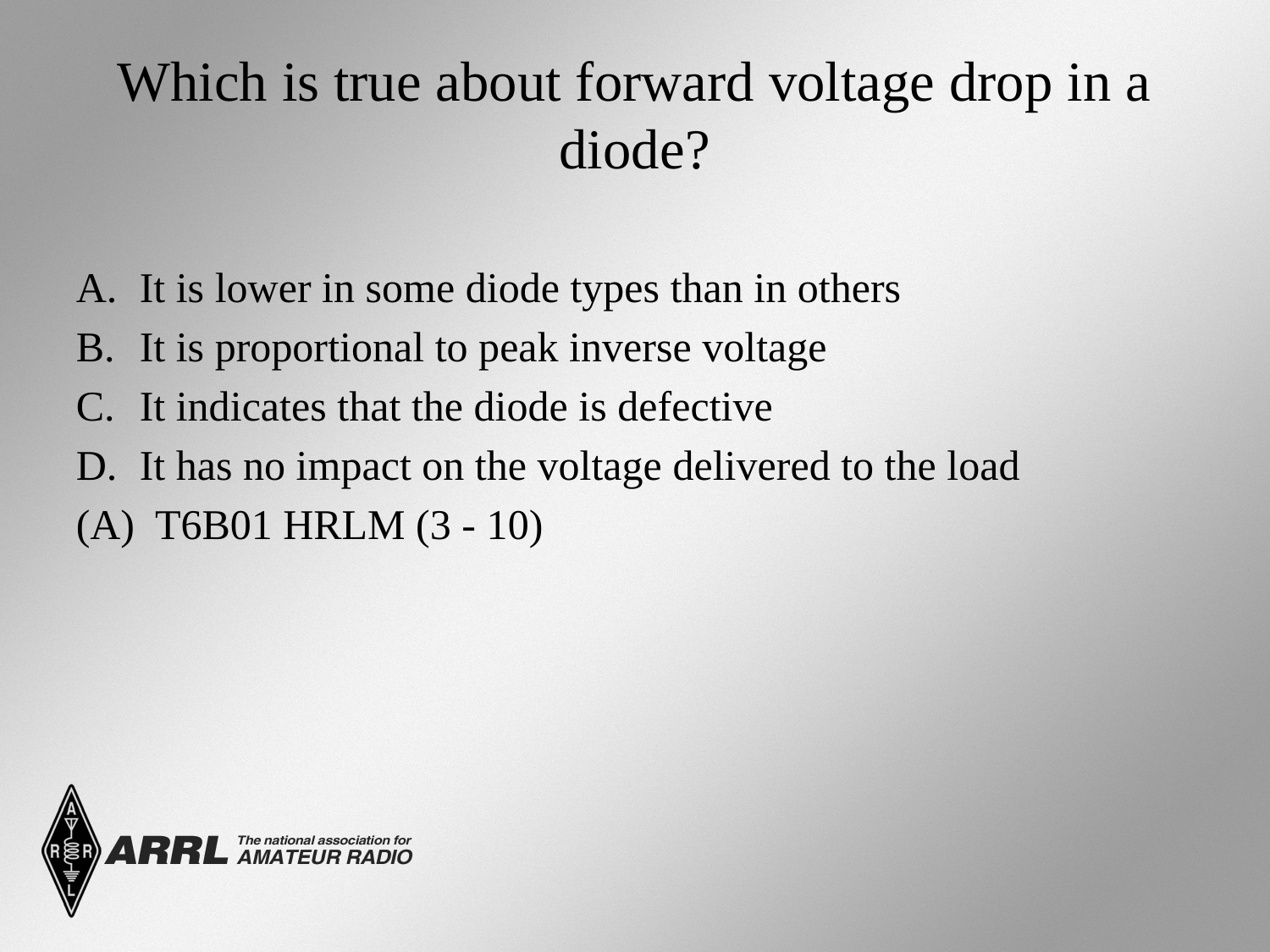

# Which is true about forward voltage drop in a diode?
It is lower in some diode types than in others
It is proportional to peak inverse voltage
It indicates that the diode is defective
It has no impact on the voltage delivered to the load
(A)  T6B01 HRLM (3 - 10)